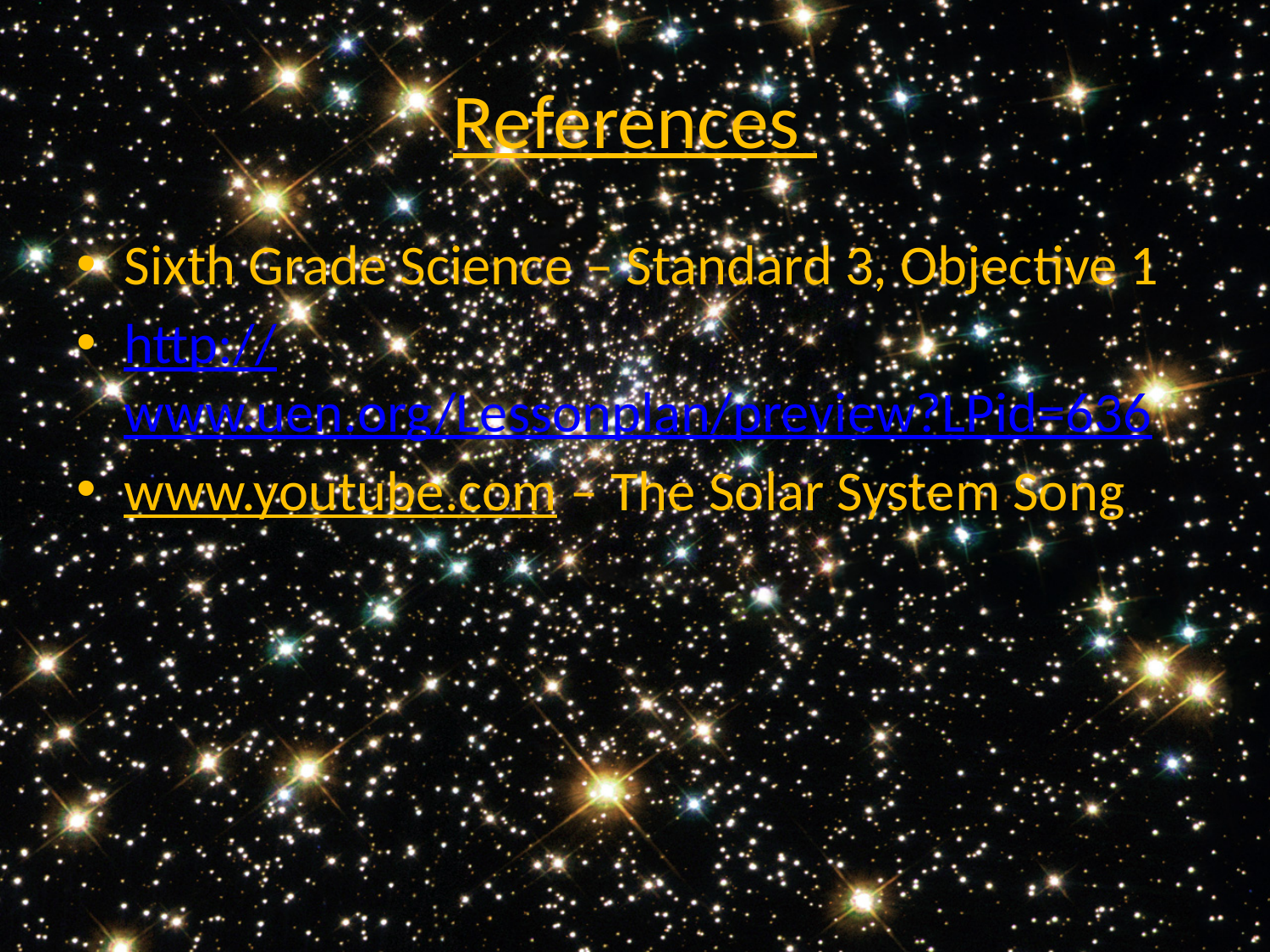

# References
Sixth Grade Science – Standard 3, Objective 1
http://www.uen.org/Lessonplan/preview?LPid=636
www.youtube.com – The Solar System Song